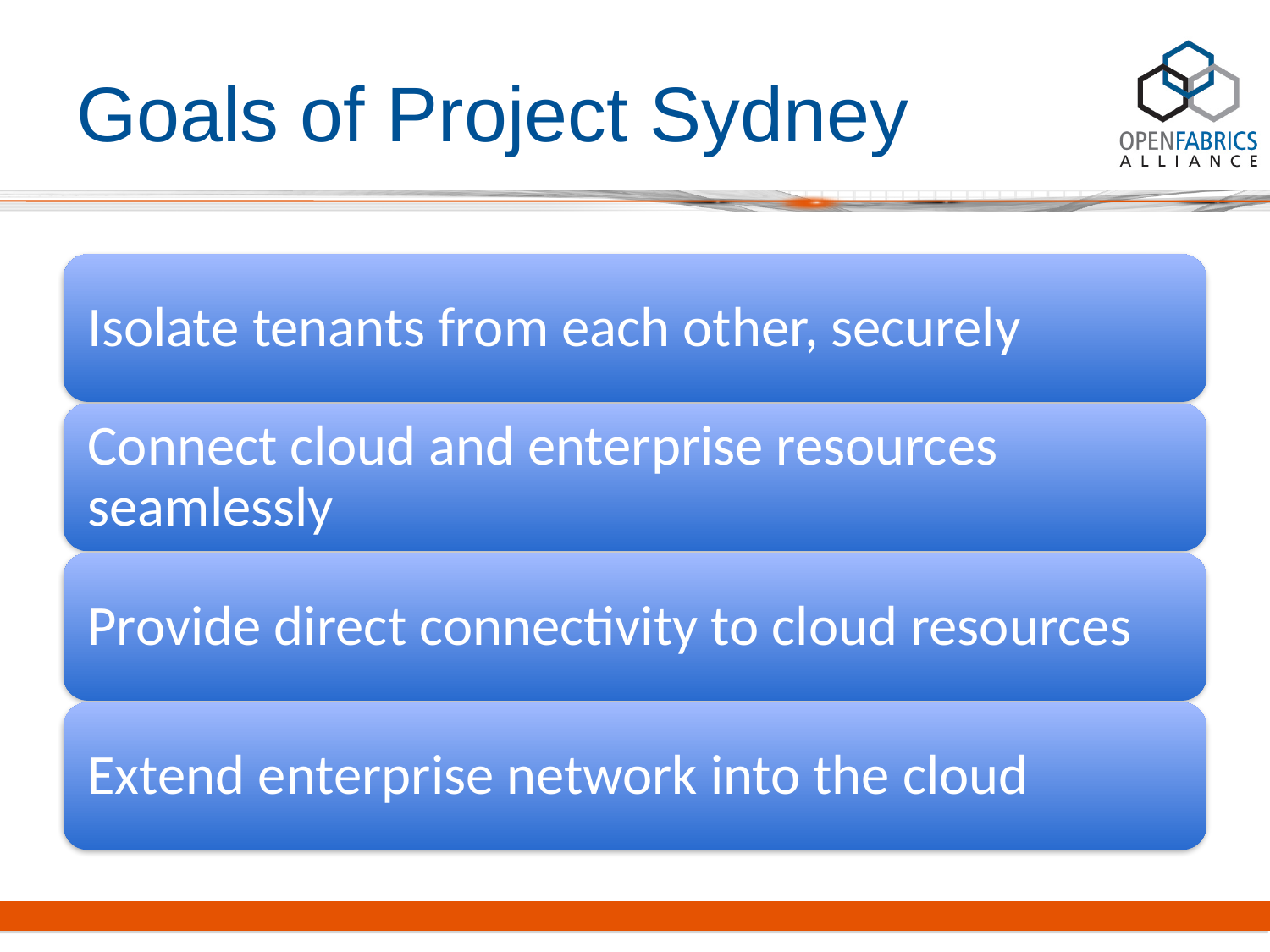

# Goals of Project Sydney
Isolate tenants from each other, securely
Connect cloud and enterprise resources seamlessly
Provide direct connectivity to cloud resources
Extend enterprise network into the cloud